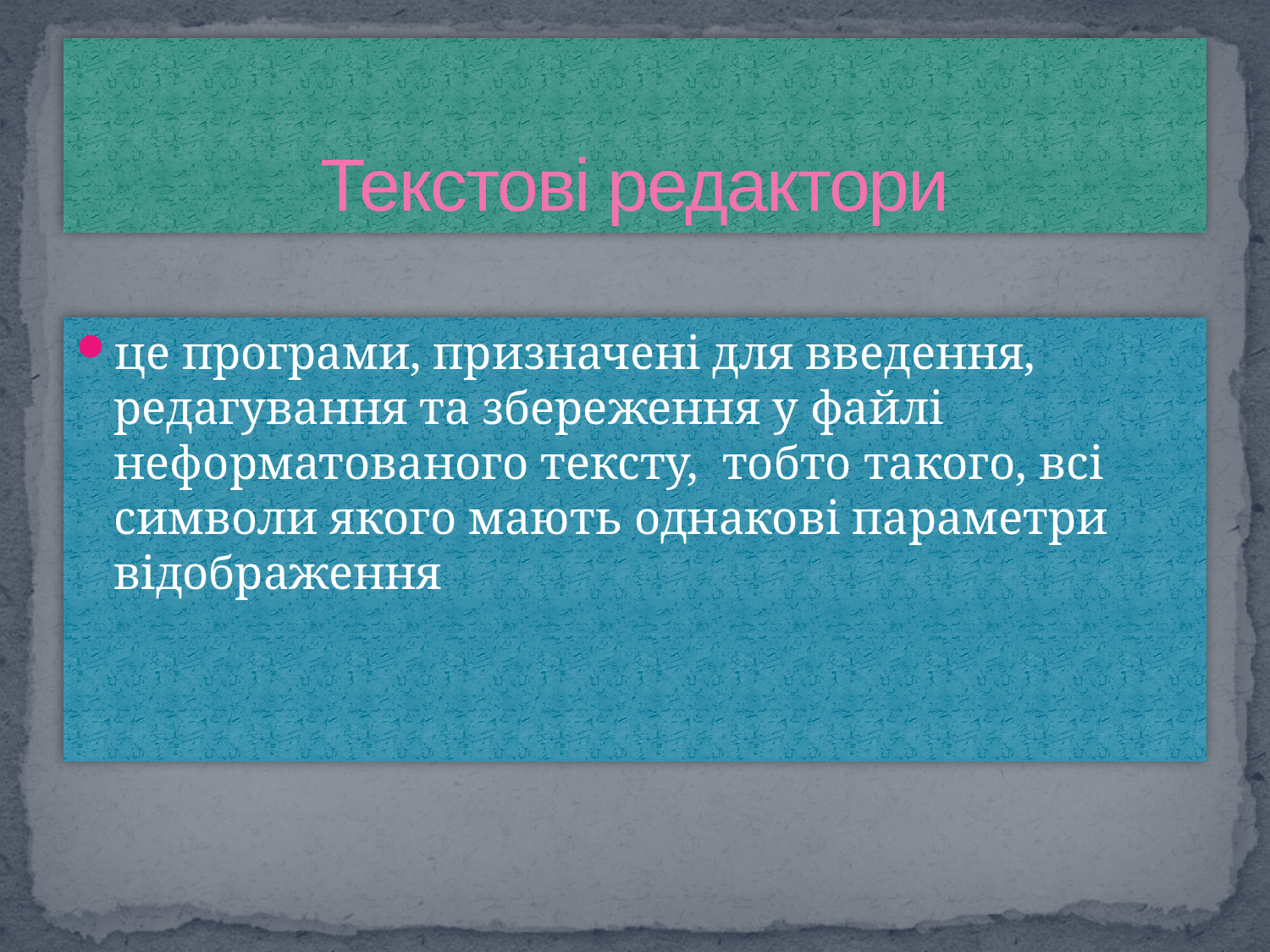

# Текстові редактори
це програми, призначені для введення, редагування та збереження у файлі неформатованого тексту,  тобто такого, всі символи якого мають однакові параметри відображення